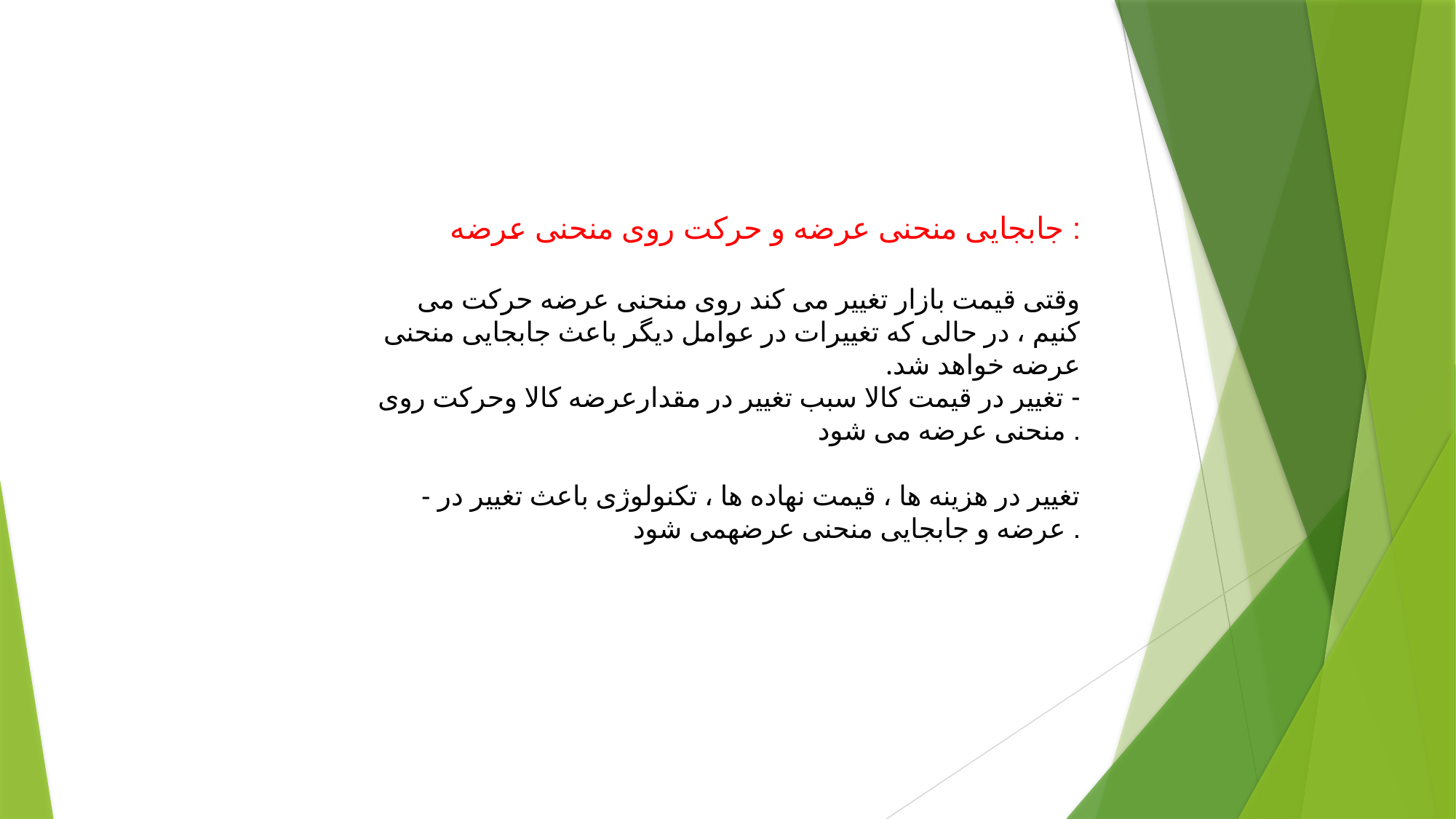

جابجايی منحنی عرضه و حرکت روی منحنی عرضه :
وقتی قيمت بازار تغيير می کند روی منحنی عرضه حرکت می کنيم ، در حالی که تغييرات در عوامل ديگر باعث جابجايی منحنی عرضه خواهد شد.
- تغيير در قيمت کالا سبب تغيير در مقدارعرضه کالا وحرکت روی منحنی عرضه می شود .
- تغيير در هزينه ها ، قيمت نهاده ها ، تکنولوژی باعث تغيير در عرضه و جابجايی منحنی عرضهمی شود .